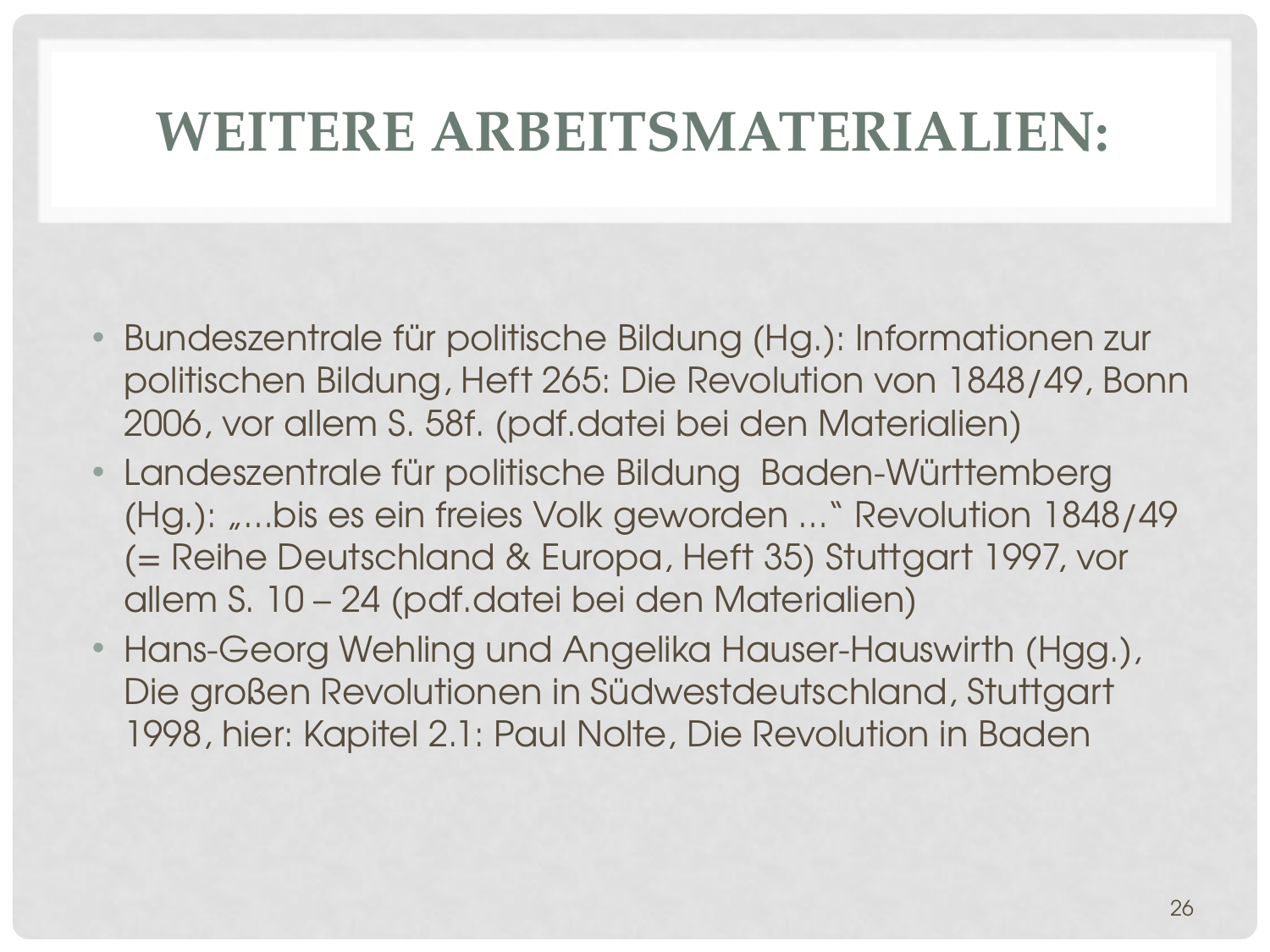

# Weitere Arbeitsmaterialien:

Bundeszentrale für politische Bildung (Hg.): Informationen zur politischen Bildung, Heft 265: Die Revolution von 1848/49, Bonn 2006, vor allem S. 58f. (pdf.datei bei den Materialien)
Landeszentrale für politische Bildung  Baden-Württemberg (Hg.): „…bis es ein freies Volk geworden …“ Revolution 1848/49 (= Reihe Deutschland & Europa, Heft 35) Stuttgart 1997, vor allem S. 10 – 24 (pdf.datei bei den Materialien)
Hans-Georg Wehling und Angelika Hauser-Hauswirth (Hgg.), Die großen Revolutionen in Südwestdeutschland, Stuttgart 1998, hier: Kapitel 2.1: Paul Nolte, Die Revolution in Baden
26